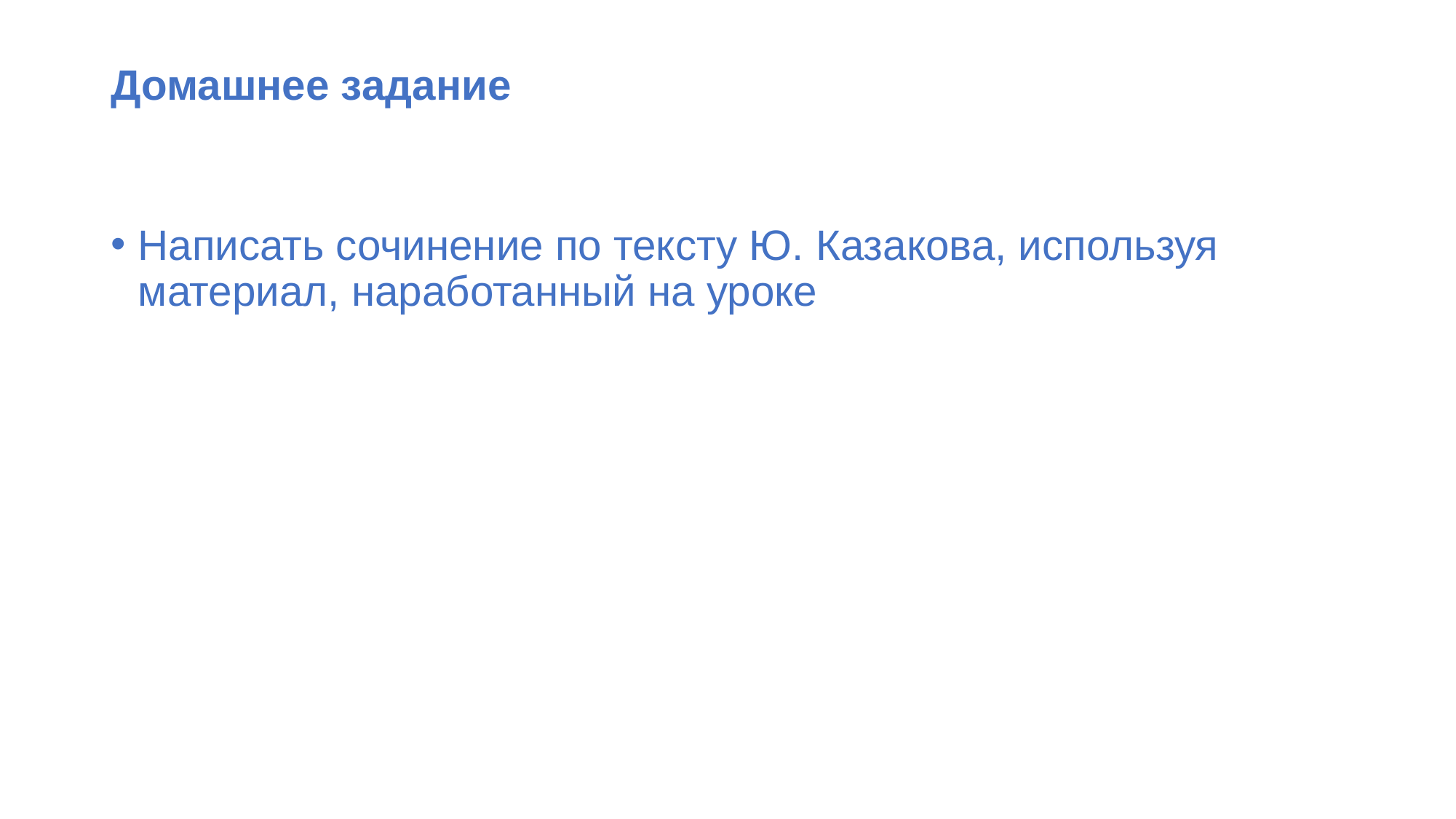

# Домашнее задание

Написать сочинение по тексту Ю. Казакова, используя материал, наработанный на уроке